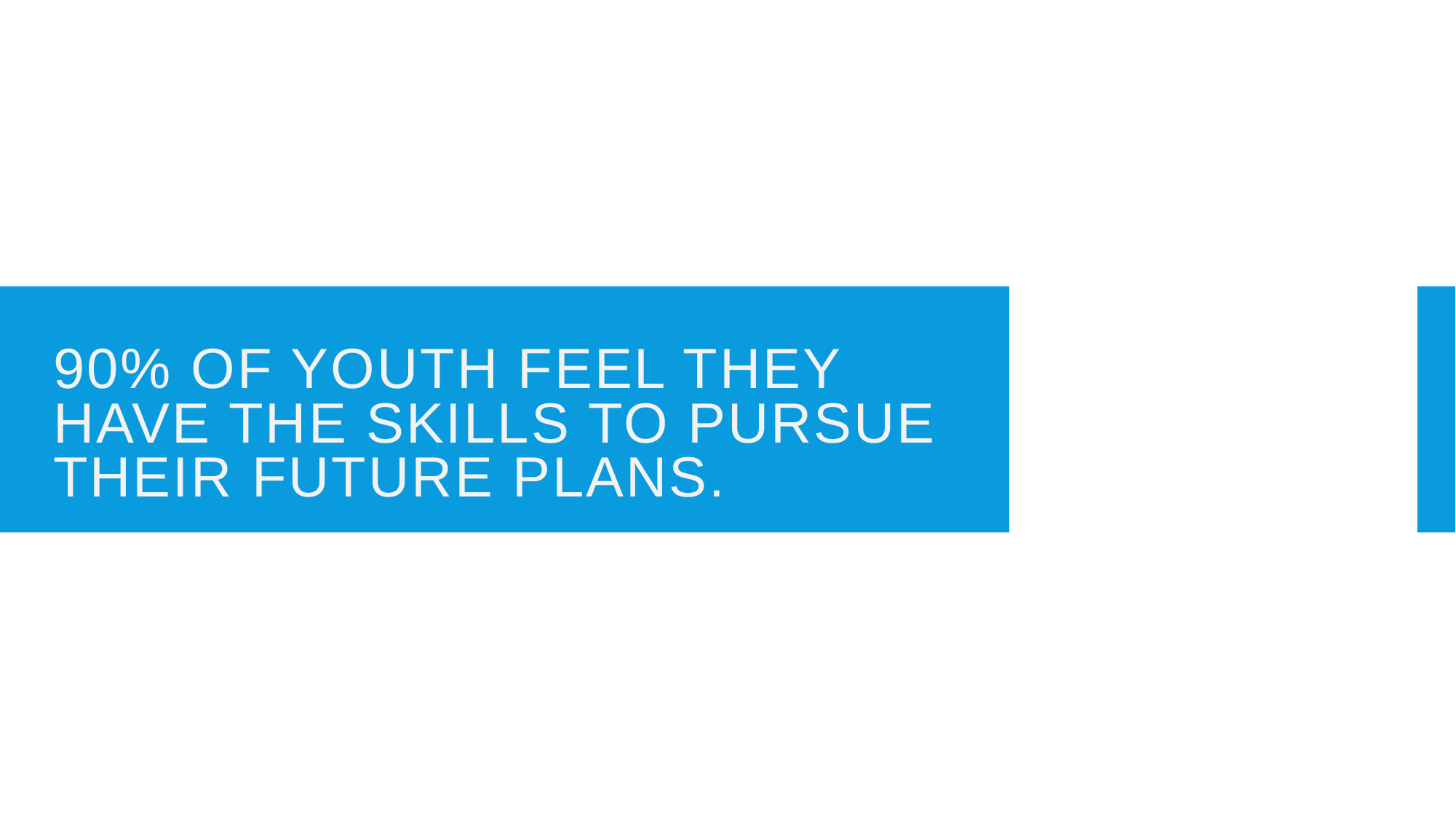

# 90% of youth feel they have the skills to pursue their future plans.